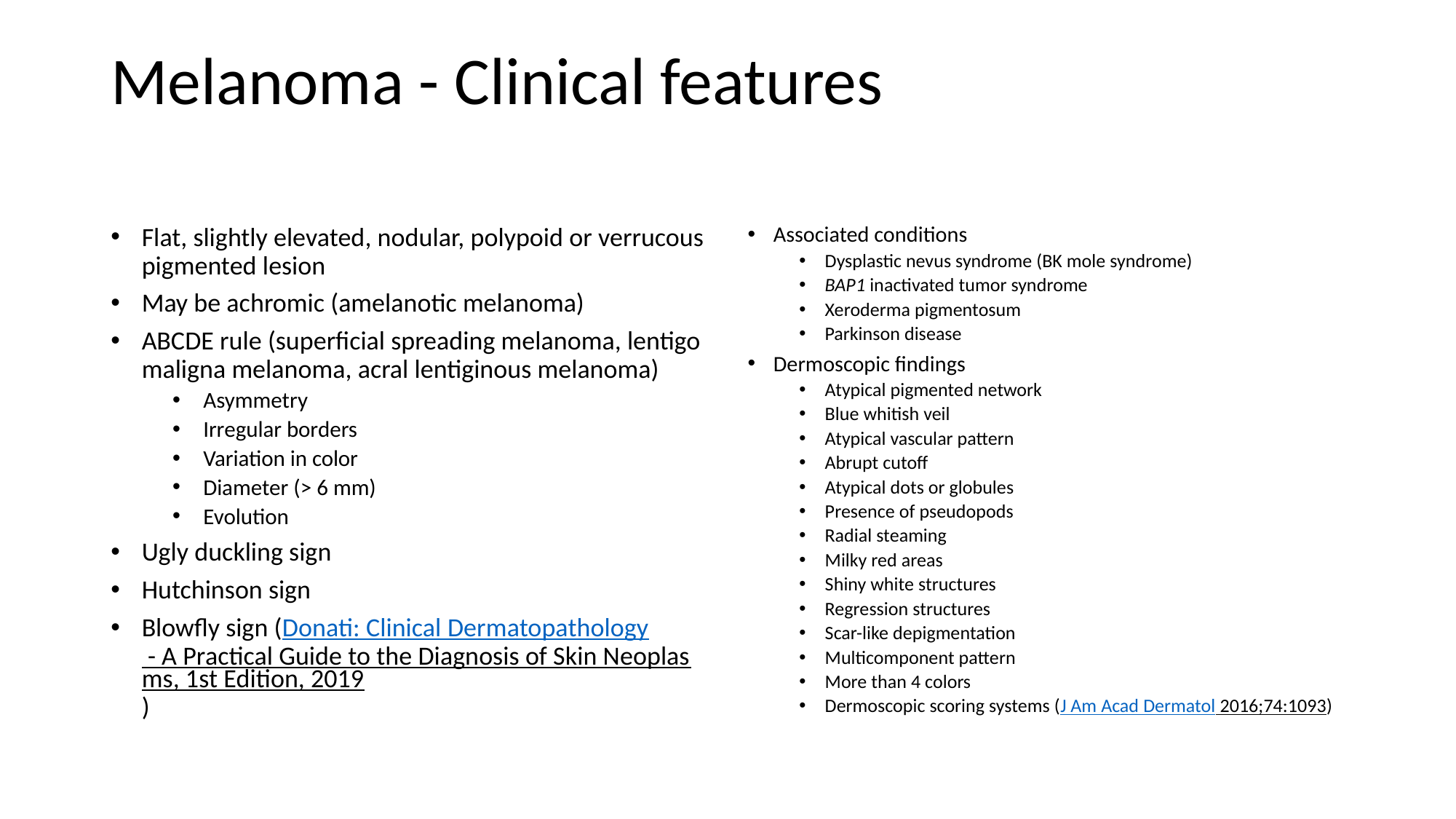

# Melanoma - Clinical features
Flat, slightly elevated, nodular, polypoid or verrucous pigmented lesion
May be achromic (amelanotic melanoma)
ABCDE rule (superficial spreading melanoma, lentigo maligna melanoma, acral lentiginous melanoma)
Asymmetry
Irregular borders
Variation in color
Diameter (> 6 mm)
Evolution
Ugly duckling sign
Hutchinson sign
Blowfly sign (Donati: Clinical Dermatopathology - A Practical Guide to the Diagnosis of Skin Neoplasms, 1st Edition, 2019)
Associated conditions
Dysplastic nevus syndrome (BK mole syndrome)
BAP1 inactivated tumor syndrome
Xeroderma pigmentosum
Parkinson disease
Dermoscopic findings
Atypical pigmented network
Blue whitish veil
Atypical vascular pattern
Abrupt cutoff
Atypical dots or globules
Presence of pseudopods
Radial steaming
Milky red areas
Shiny white structures
Regression structures
Scar-like depigmentation
Multicomponent pattern
More than 4 colors
Dermoscopic scoring systems (J Am Acad Dermatol 2016;74:1093)